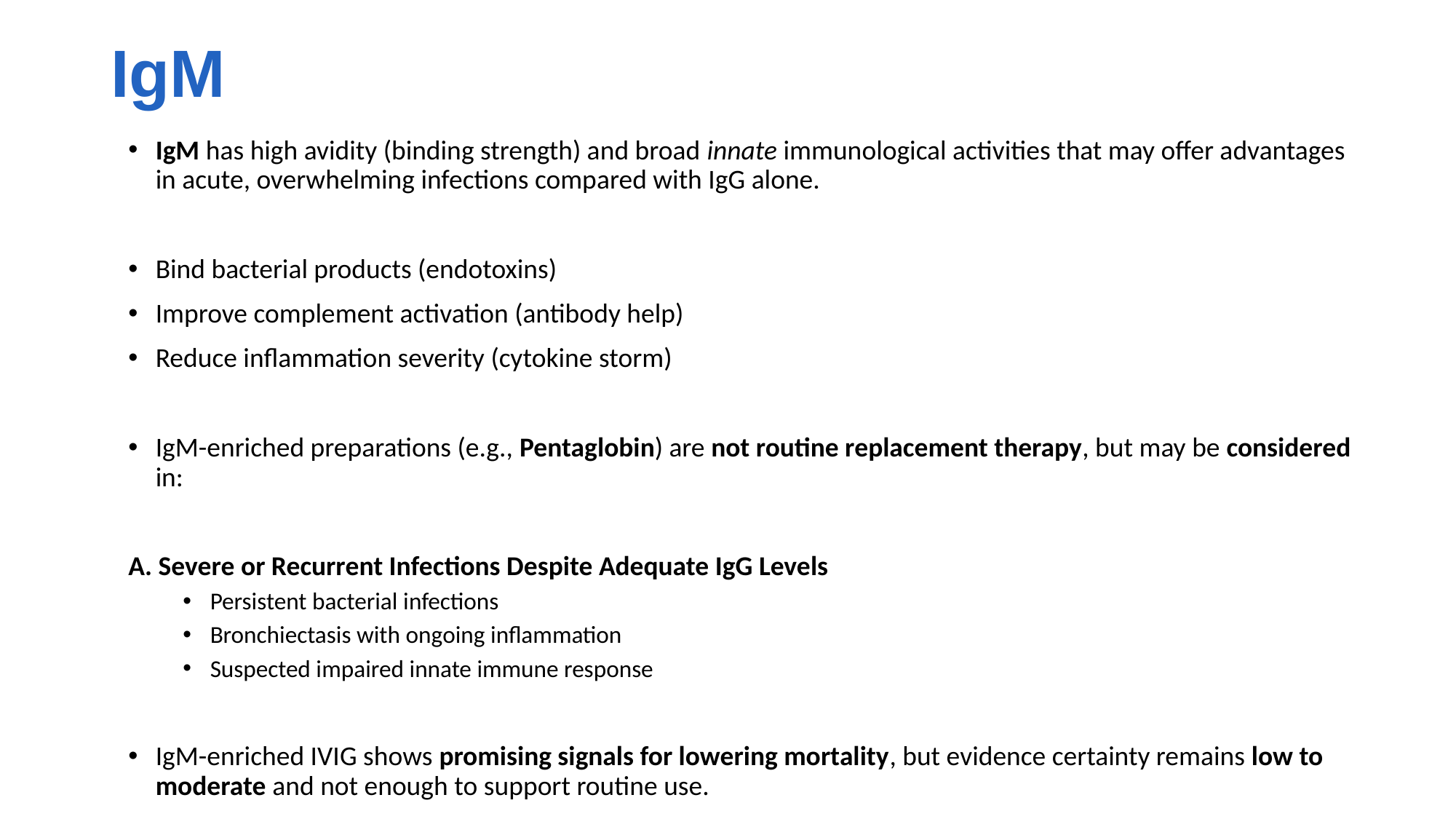

# IgM

IgM has high avidity (binding strength) and broad innate immunological activities that may offer advantages in acute, overwhelming infections compared with IgG alone.

Bind bacterial products (endotoxins)
Improve complement activation (antibody help)
Reduce inflammation severity (cytokine storm)

IgM-enriched preparations (e.g., Pentaglobin) are not routine replacement therapy, but may be considered in:

A. Severe or Recurrent Infections Despite Adequate IgG Levels
Persistent bacterial infections
Bronchiectasis with ongoing inflammation
Suspected impaired innate immune response

IgM-enriched IVIG shows promising signals for lowering mortality, but evidence certainty remains low to moderate and not enough to support routine use.